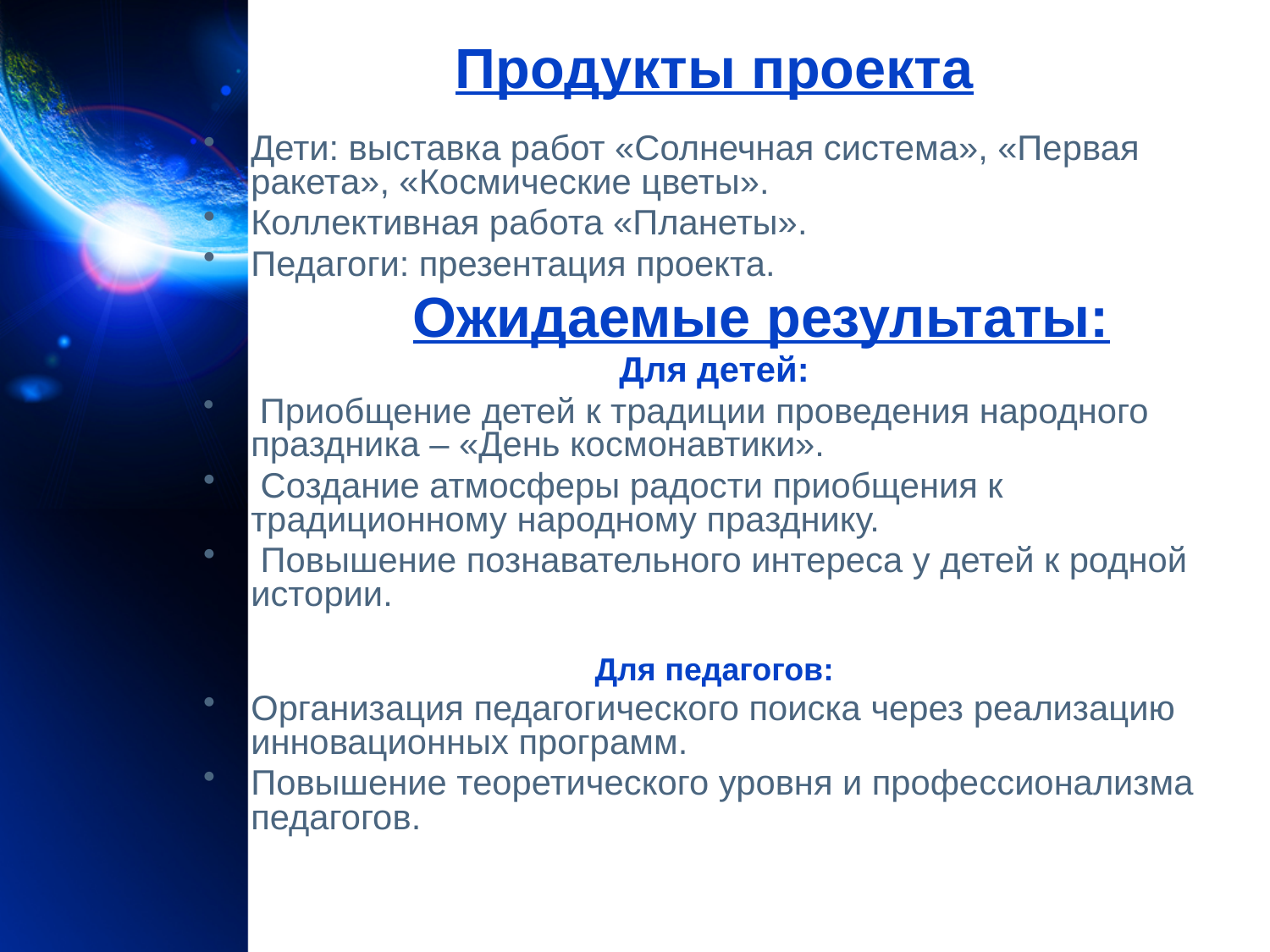

# Продукты проекта
Дети: выставка работ «Солнечная система», «Первая ракета», «Космические цветы».
Коллективная работа «Планеты».
Педагоги: презентация проекта.
      Ожидаемые результаты:
Для детей:
 Приобщение детей к традиции проведения народного праздника – «День космонавтики».
 Создание атмосферы радости приобщения к традиционному народному празднику.
 Повышение познавательного интереса у детей к родной истории.

Для педагогов:
Организация педагогического поиска через реализацию инновационных программ.
Повышение теоретического уровня и профессионализма педагогов.